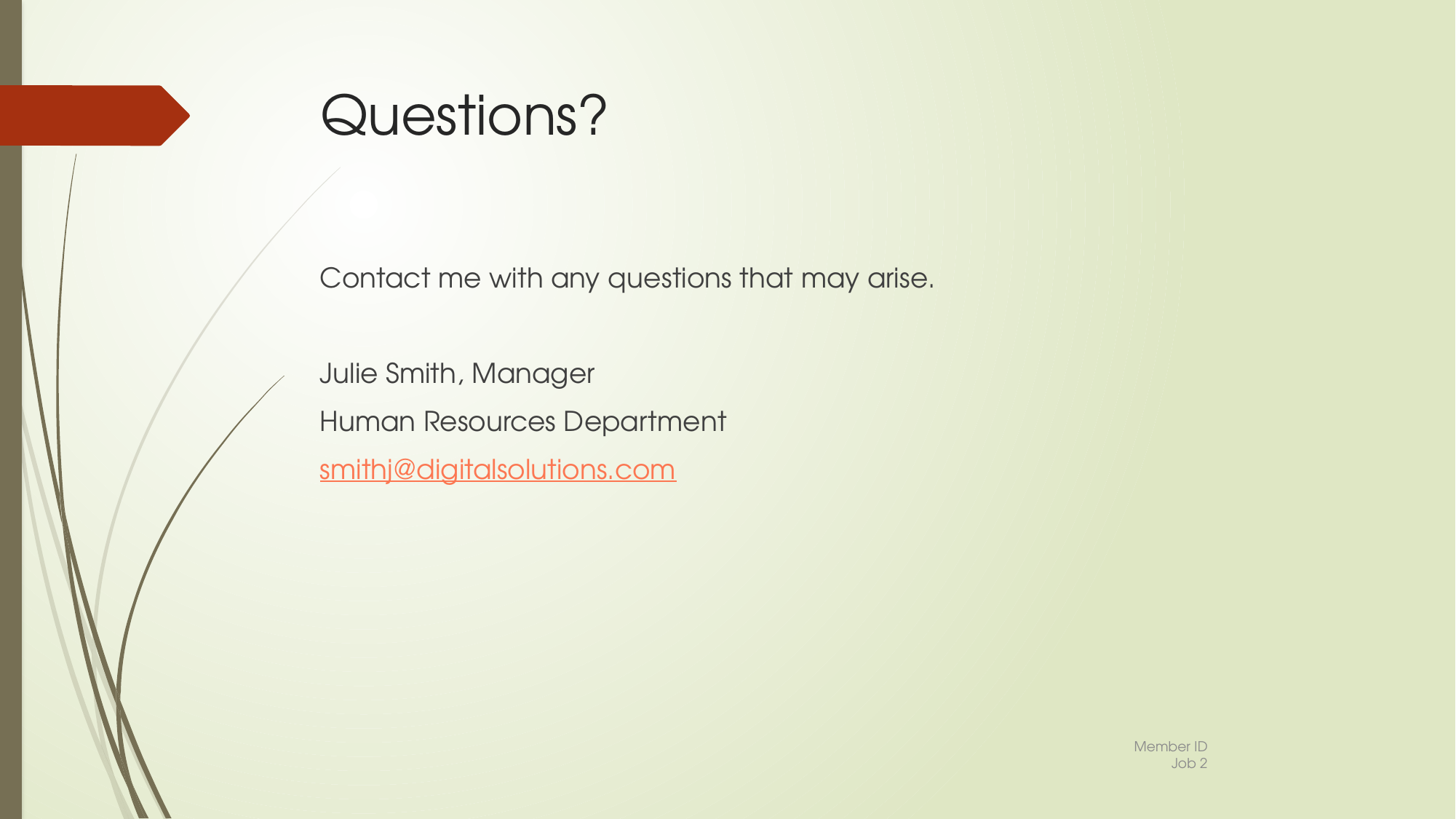

# Questions?
Contact me with any questions that may arise.

Julie Smith, Manager
Human Resources Department
smithj@digitalsolutions.com

Member ID
Job 2